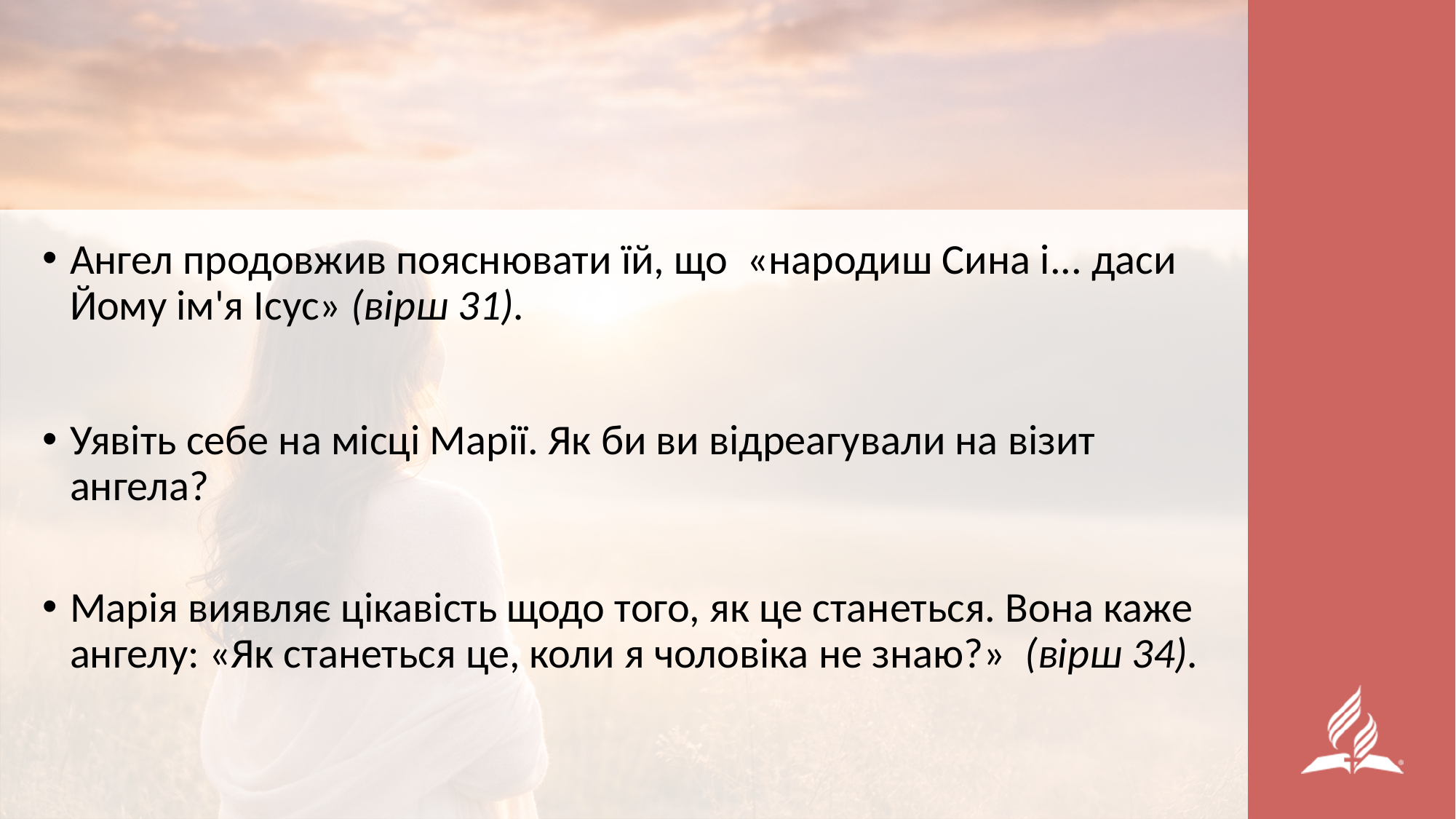

Ангел продовжив пояснювати їй, що  «народиш Сина і... даси Йому ім'я Ісус» (вірш 31).

Уявіть себе на місці Марії. Як би ви відреагували на візит ангела?

Марія виявляє цікавість щодо того, як це станеться. Вона каже ангелу: «Як станеться це, коли я чоловіка не знаю?»  (вірш 34).